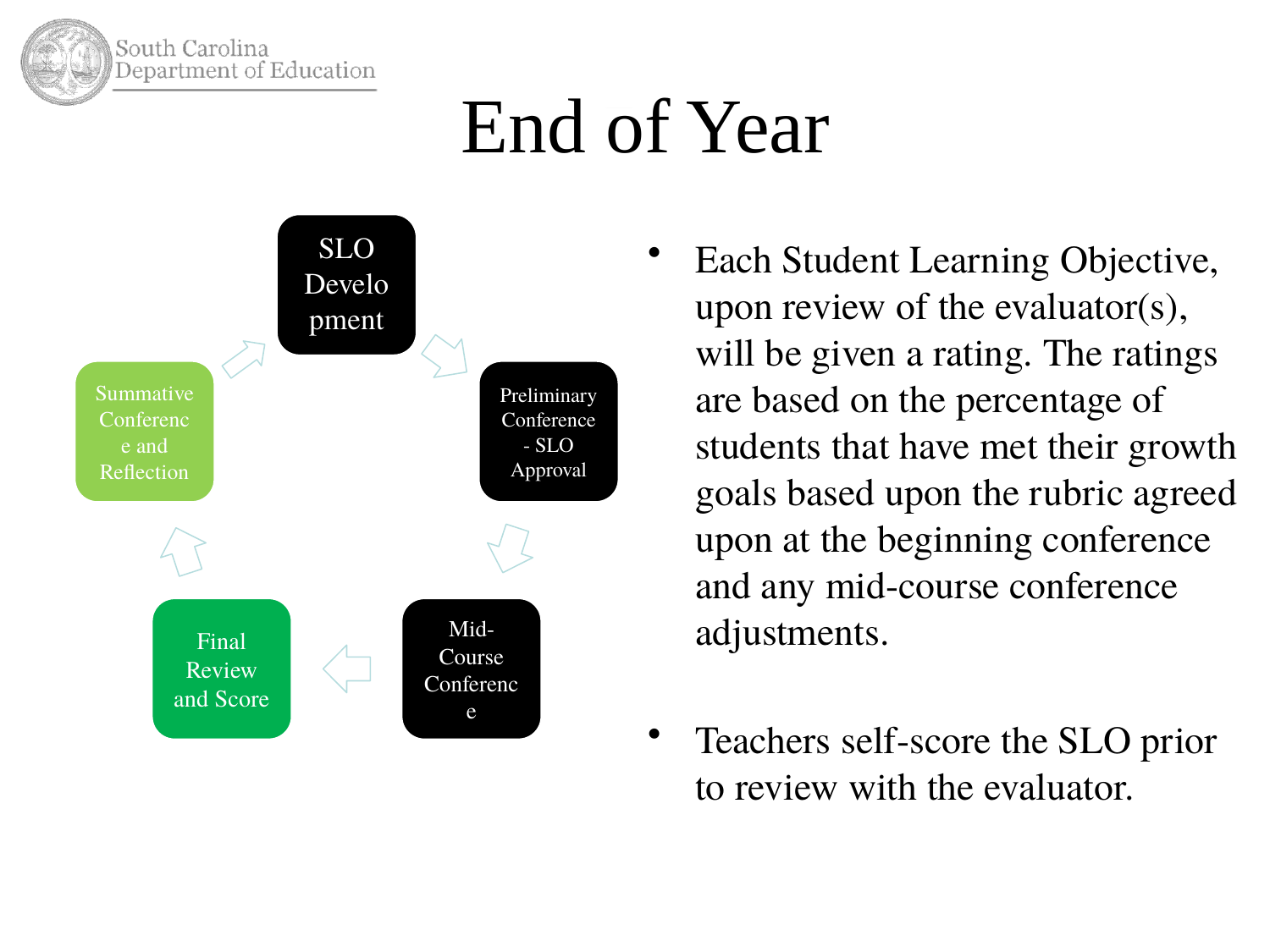

# End of Year

Each Student Learning Objective, upon review of the evaluator(s), will be given a rating. The ratings are based on the percentage of students that have met their growth goals based upon the rubric agreed upon at the beginning conference and any mid-course conference adjustments.

Teachers self-score the SLO prior to review with the evaluator.
SLO Development
Mid-Course Conference
Final Review and Score
Preliminary Conference- SLO Approval
Summative Conference and Reflection